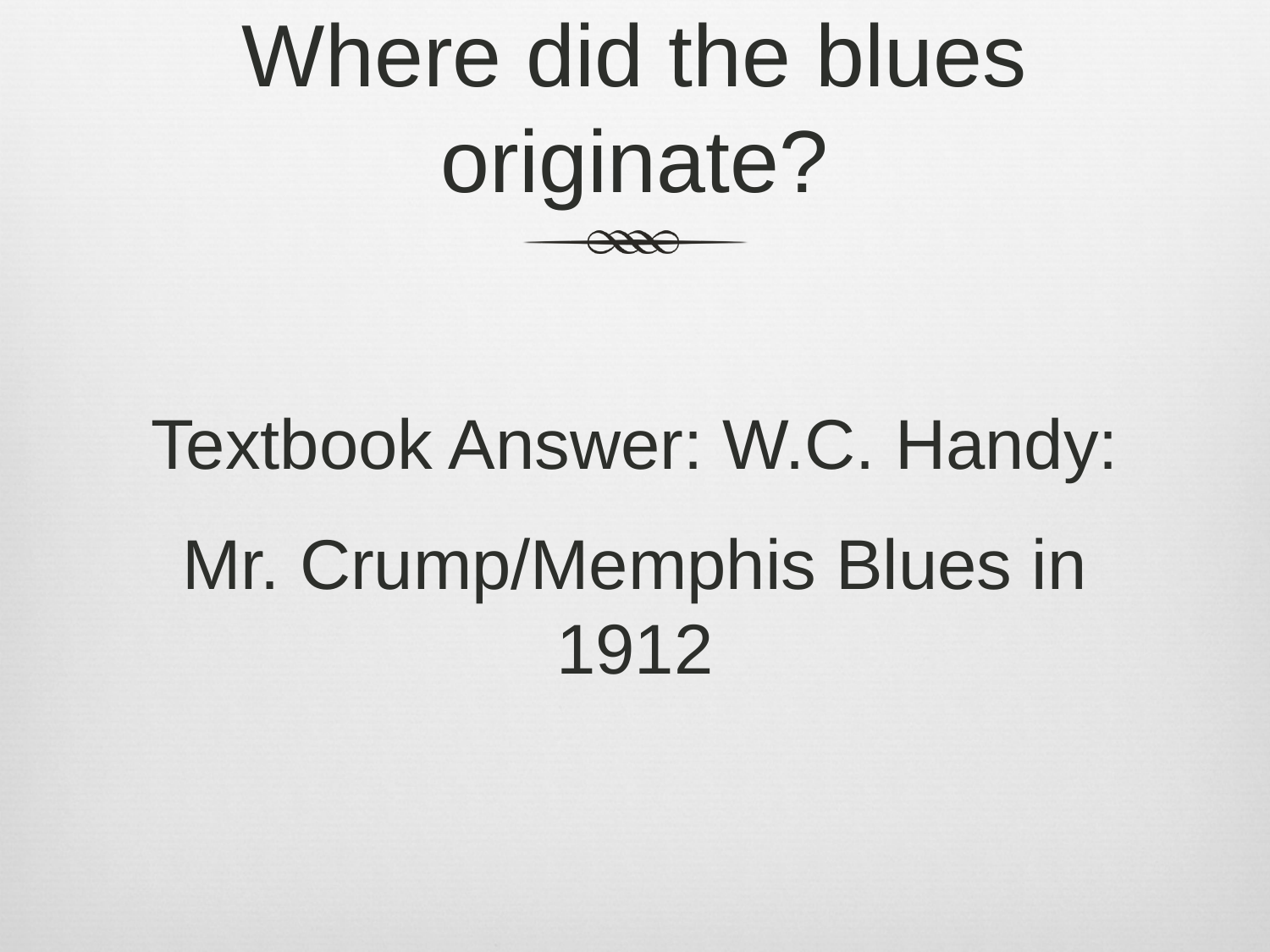

# Where did the blues originate?

Textbook Answer: W.C. Handy:
Mr. Crump/Memphis Blues in 1912